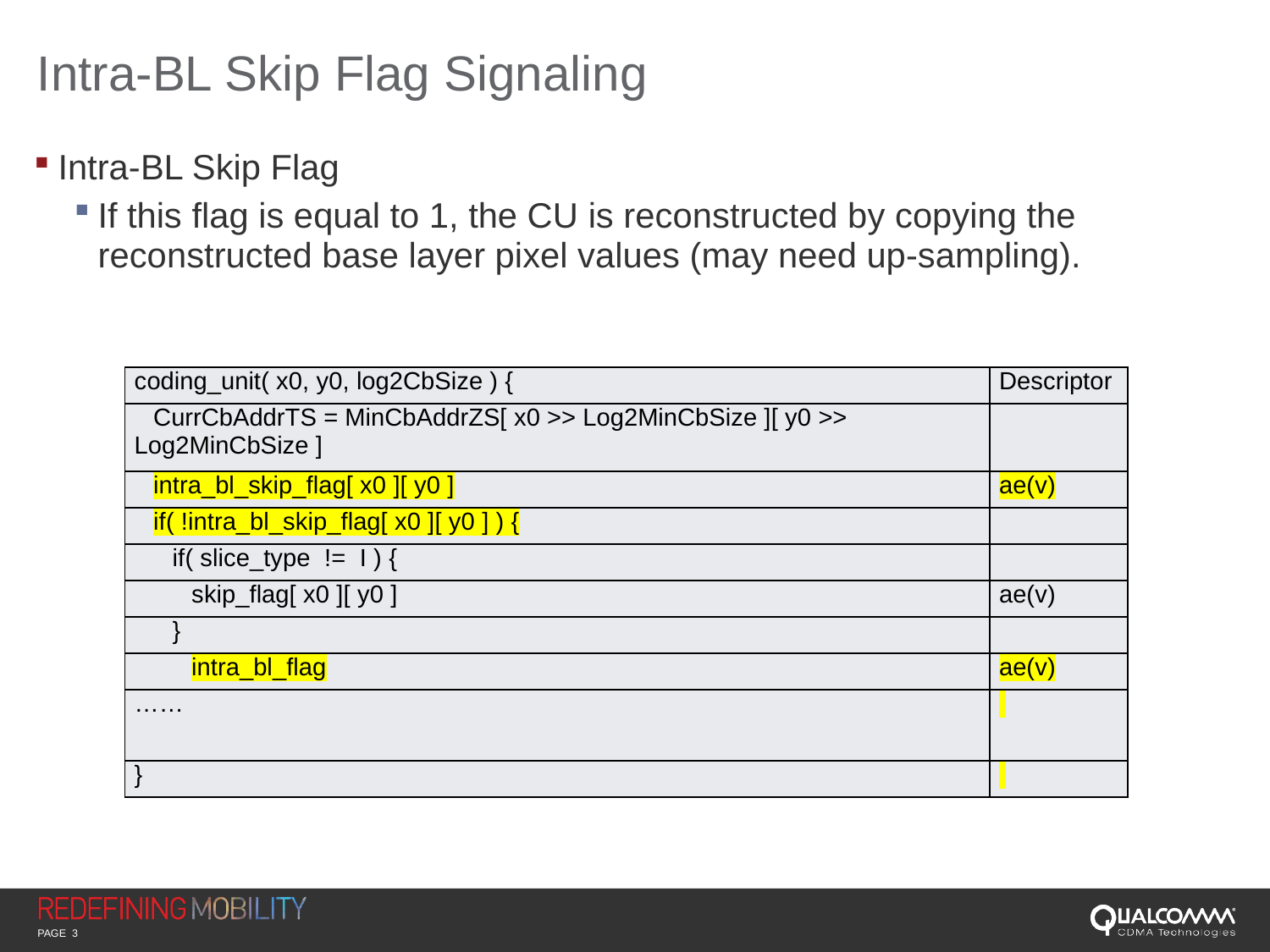

# Intra-BL Skip Flag Signaling
Intra-BL Skip Flag
If this flag is equal to 1, the CU is reconstructed by copying the reconstructed base layer pixel values (may need up-sampling).
| coding\_unit( x0, y0, log2CbSize ) { | Descriptor |
| --- | --- |
| CurrCbAddrTS = MinCbAddrZS[ x0 >> Log2MinCbSize ][ y0 >> Log2MinCbSize ] |  |
| intra\_bl\_skip\_flag[ x0 ][ y0 ] | ae(v) |
| if( !intra\_bl\_skip\_flag[ x0 ][ y0 ] ) { |  |
| if( slice\_type != I ) { |  |
| skip\_flag[ x0 ][ y0 ] | ae(v) |
| } |  |
| intra\_bl\_flag | ae(v) |
| …… |  |
| } |  |